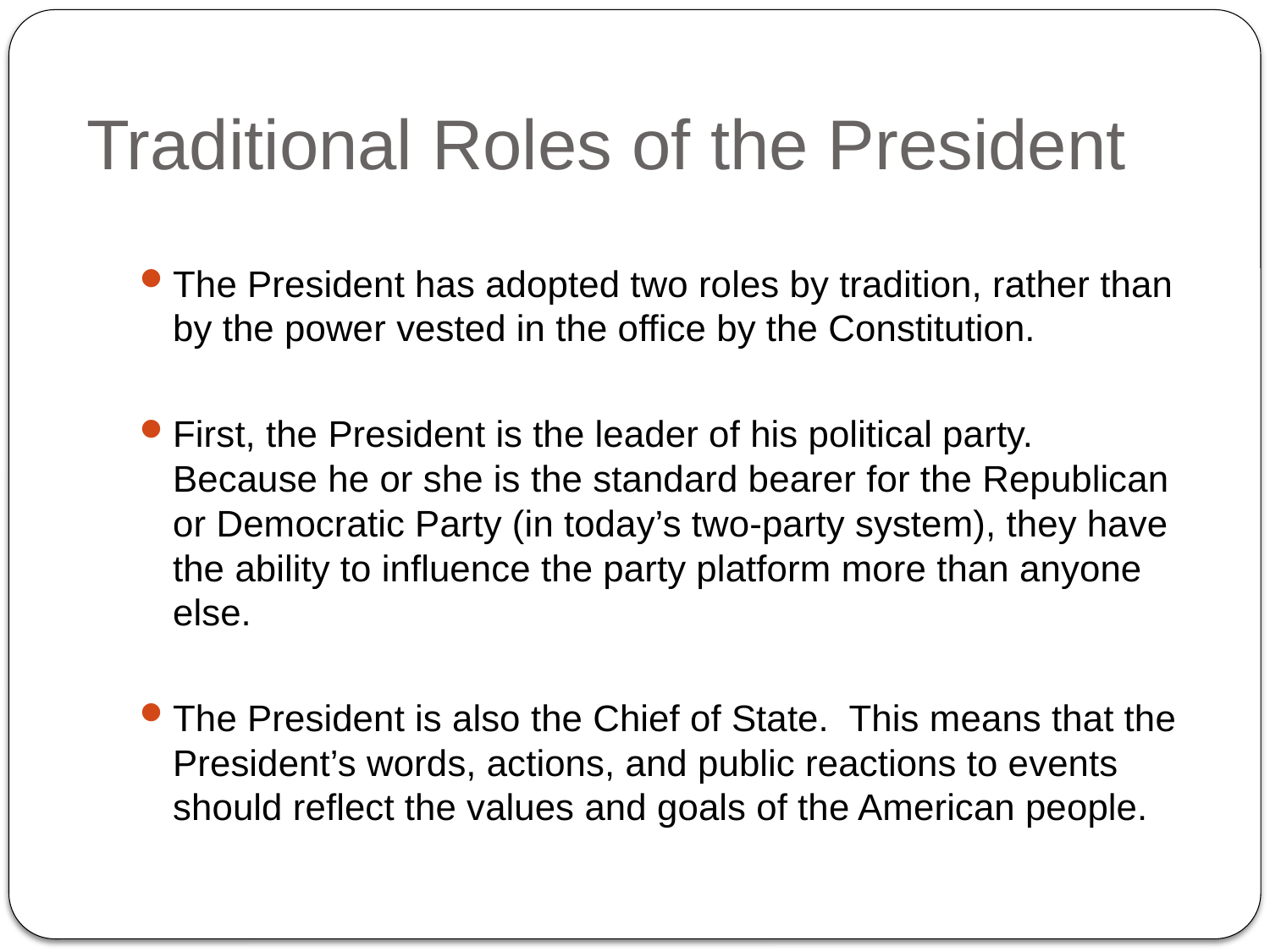

# Traditional Roles of the President

The President has adopted two roles by tradition, rather than by the power vested in the office by the Constitution.

First, the President is the leader of his political party.  Because he or she is the standard bearer for the Republican or Democratic Party (in today’s two-party system), they have the ability to influence the party platform more than anyone else.

The President is also the Chief of State.  This means that the President’s words, actions, and public reactions to events should reflect the values and goals of the American people.